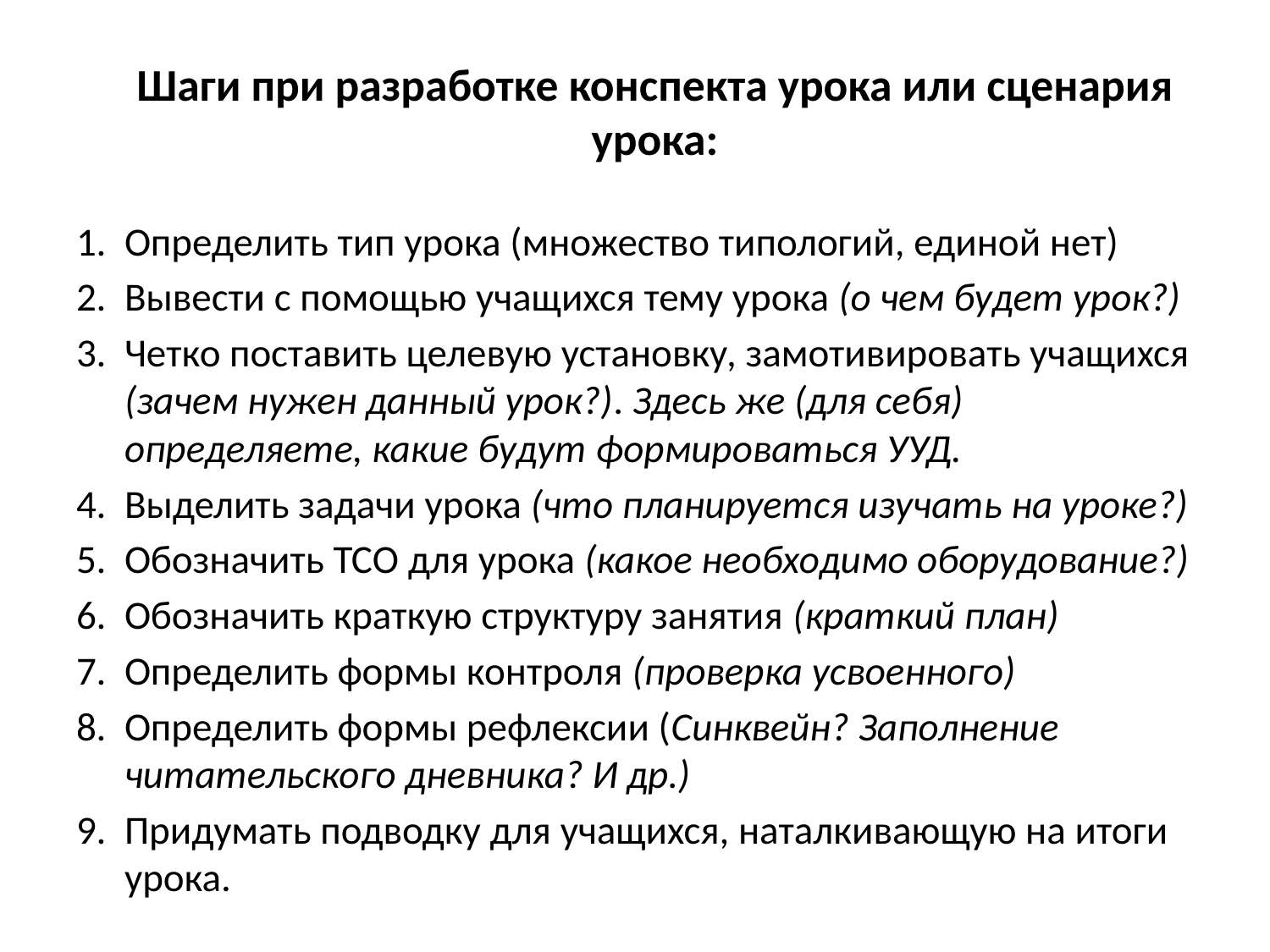

# Шаги при разработке конспекта урока или сценария урока:
Определить тип урока (множество типологий, единой нет)
Вывести с помощью учащихся тему урока (о чем будет урок?)
Четко поставить целевую установку, замотивировать учащихся (зачем нужен данный урок?). Здесь же (для себя) определяете, какие будут формироваться УУД.
Выделить задачи урока (что планируется изучать на уроке?)
Обозначить ТСО для урока (какое необходимо оборудование?)
Обозначить краткую структуру занятия (краткий план)
Определить формы контроля (проверка усвоенного)
Определить формы рефлексии (Синквейн? Заполнение читательского дневника? И др.)
Придумать подводку для учащихся, наталкивающую на итоги урока.